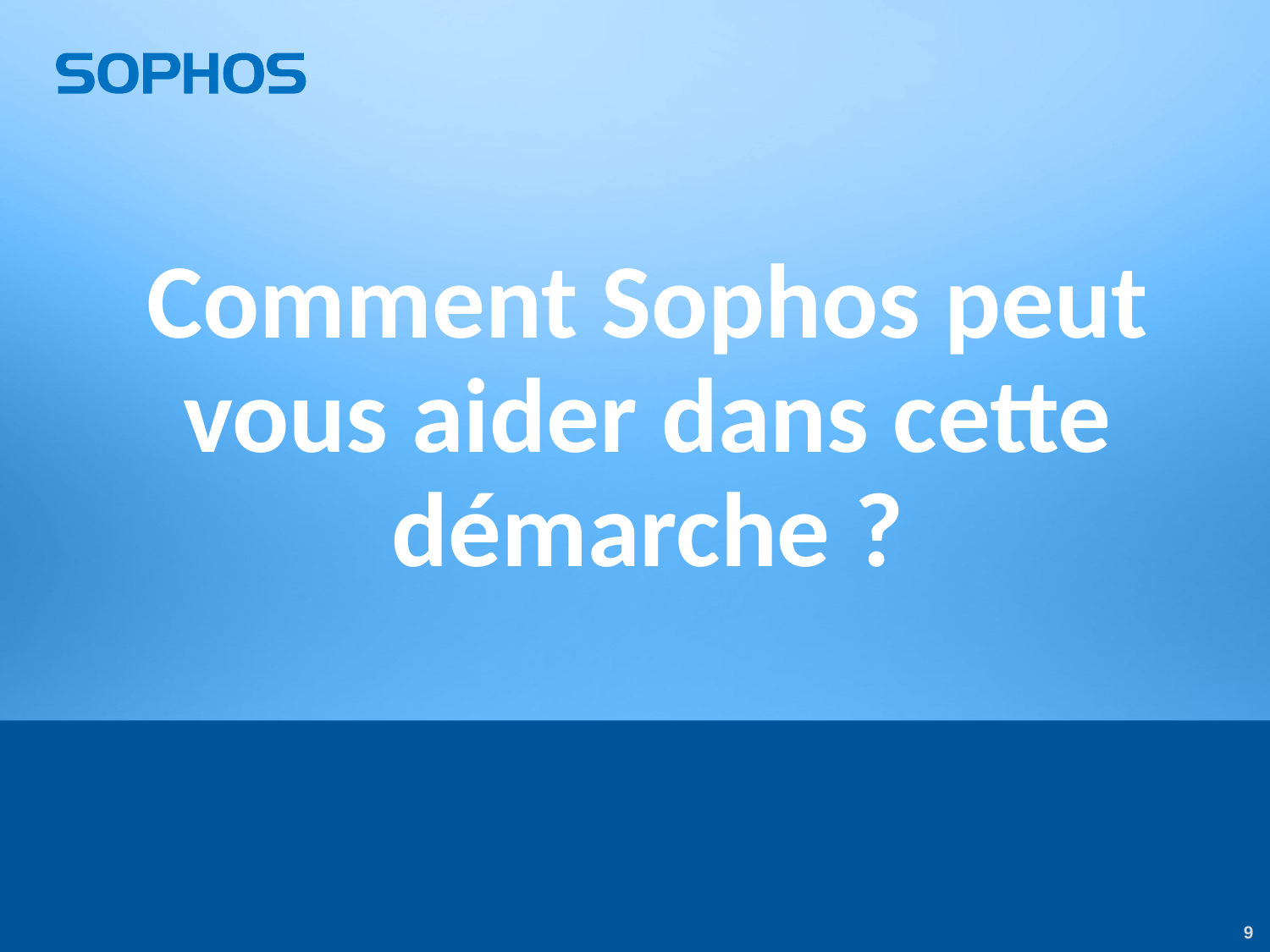

# Comment Sophos peut vous aider dans cette démarche ?